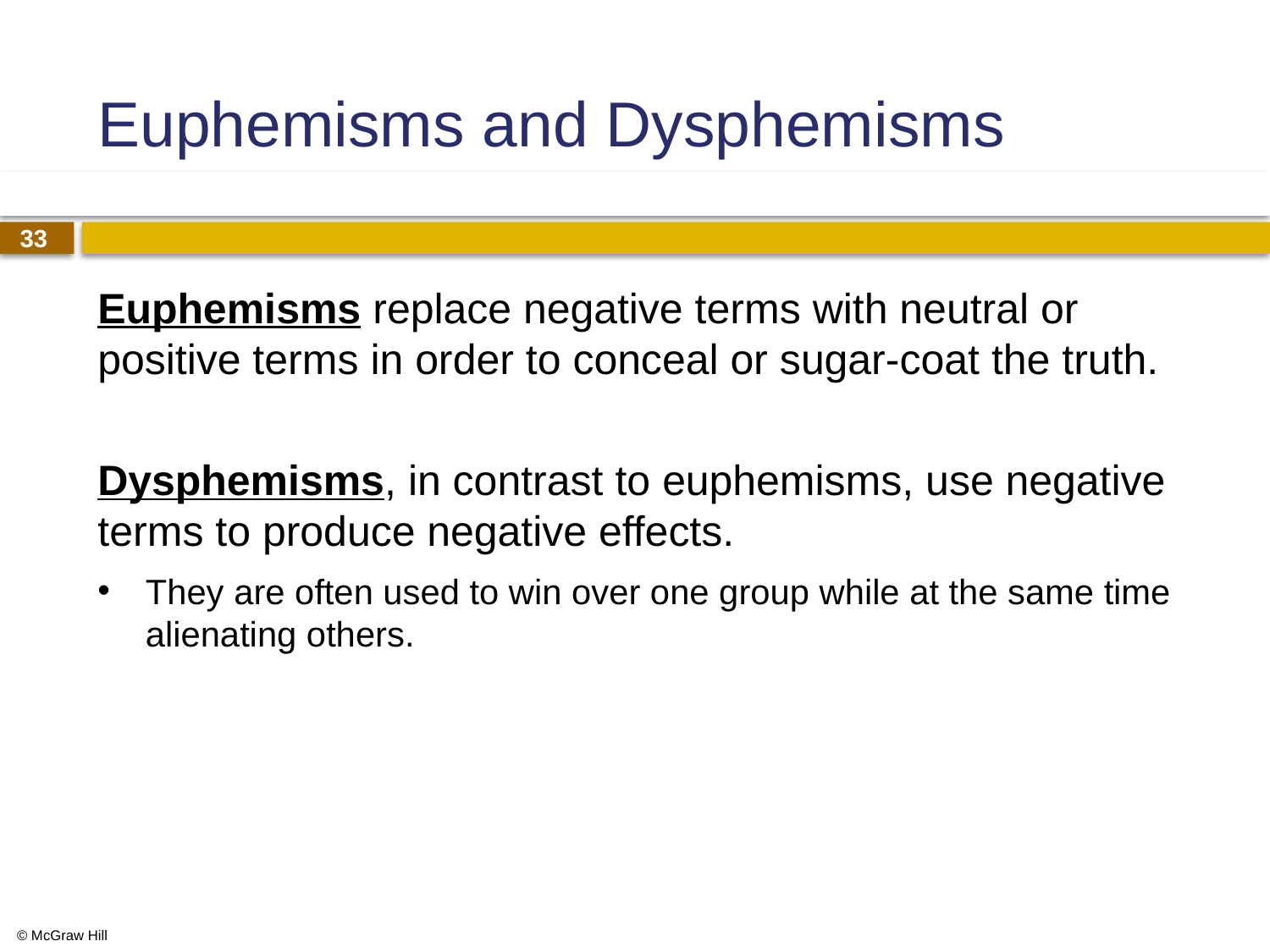

# Euphemisms and Dysphemisms
Euphemisms replace negative terms with neutral or positive terms in order to conceal or sugar-coat the truth.

Dysphemisms, in contrast to euphemisms, use negative terms to produce negative effects.
They are often used to win over one group while at the same time alienating others.